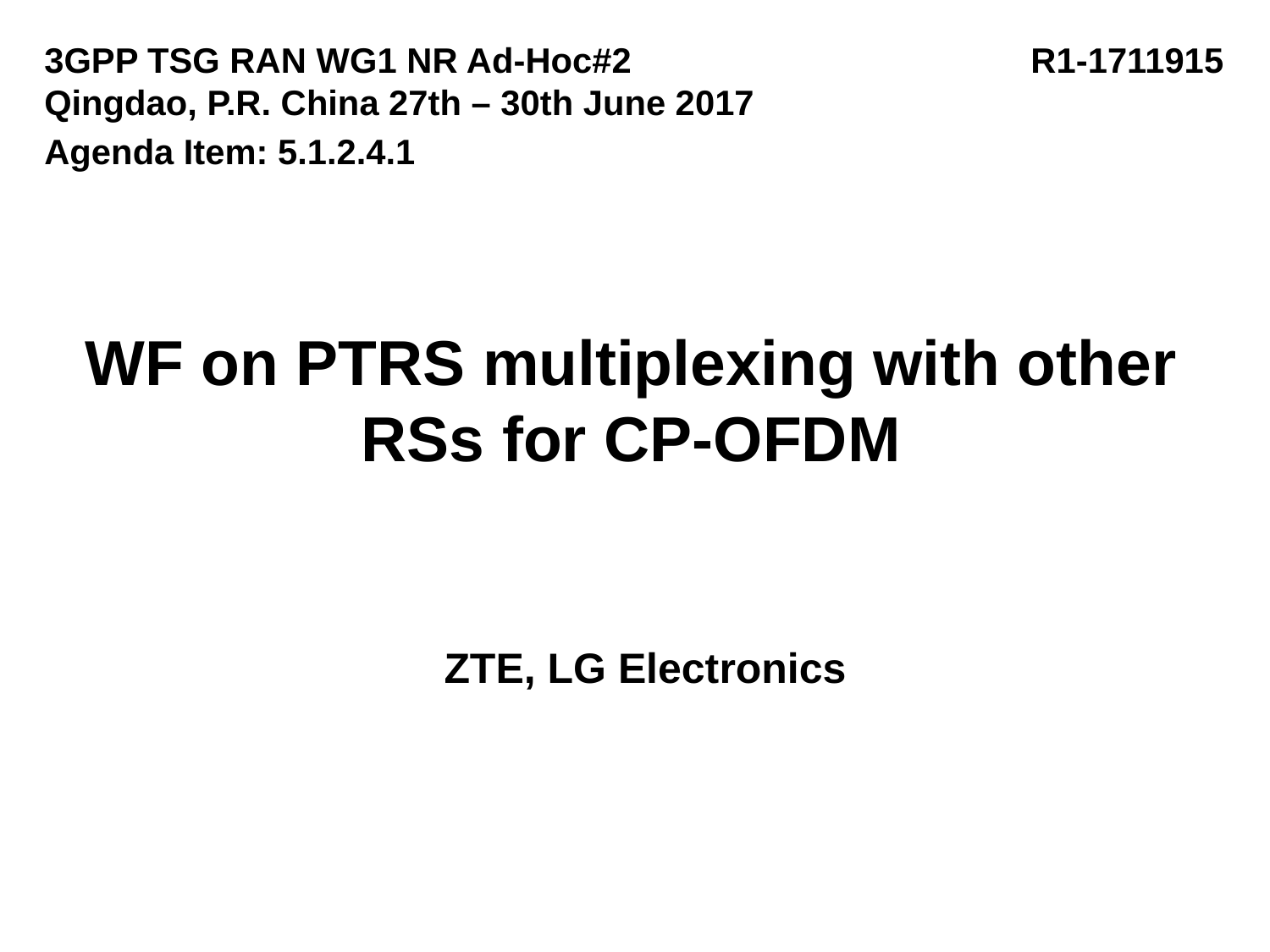

3GPP TSG RAN WG1 NR Ad-Hoc#2                                         R1-1711915
Qingdao, P.R. China 27th – 30th June 2017
Agenda Item: 5.1.2.4.1

# WF on PTRS multiplexing with other RSs for CP-OFDM
ZTE, LG Electronics